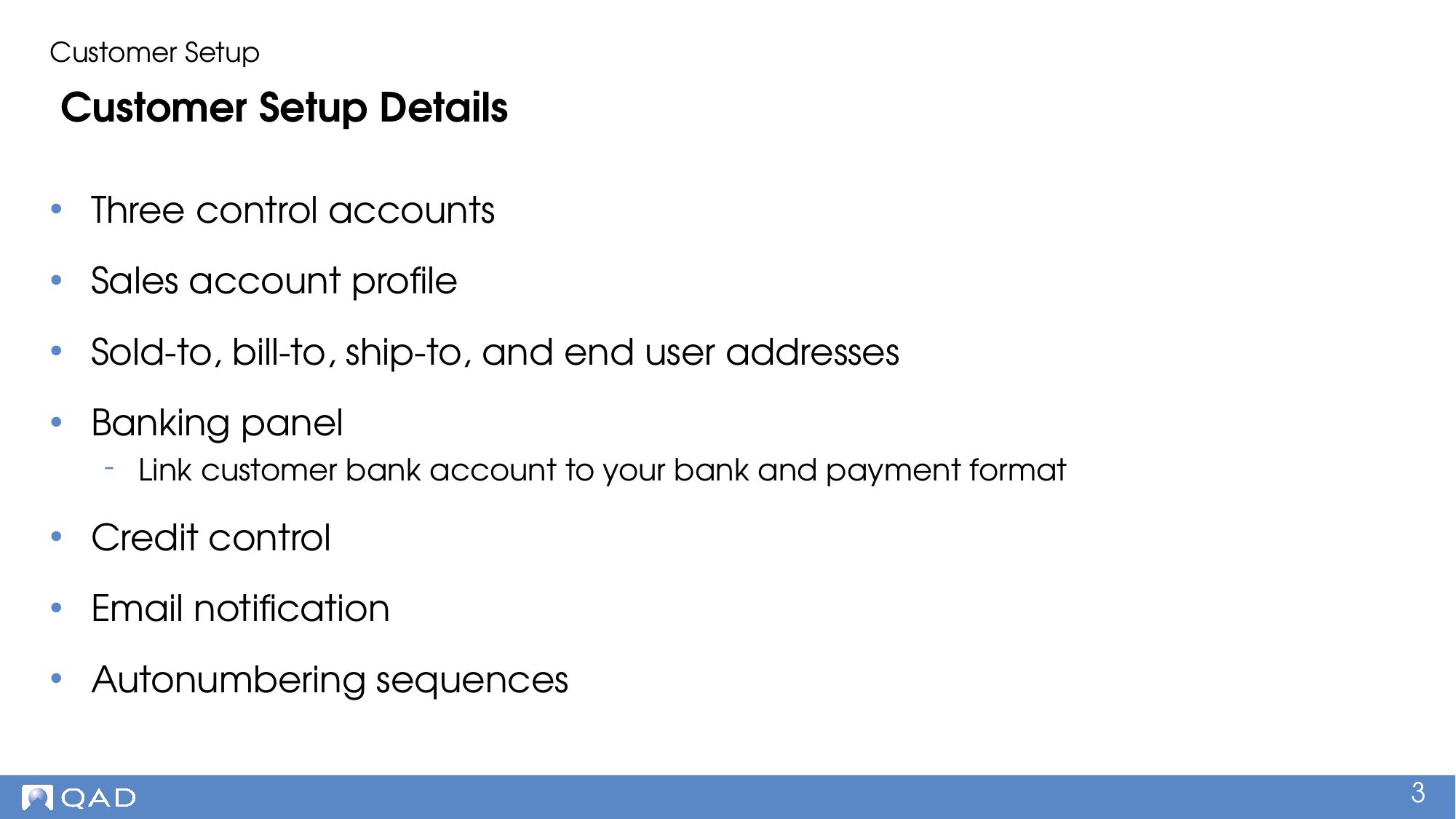

Customer Setup
# Customer Setup Details
Three control accounts
Sales account profile
Sold-to, bill-to, ship-to, and end user addresses
Banking panel
Link customer bank account to your bank and payment format
Credit control
Email notification
Autonumbering sequences

3